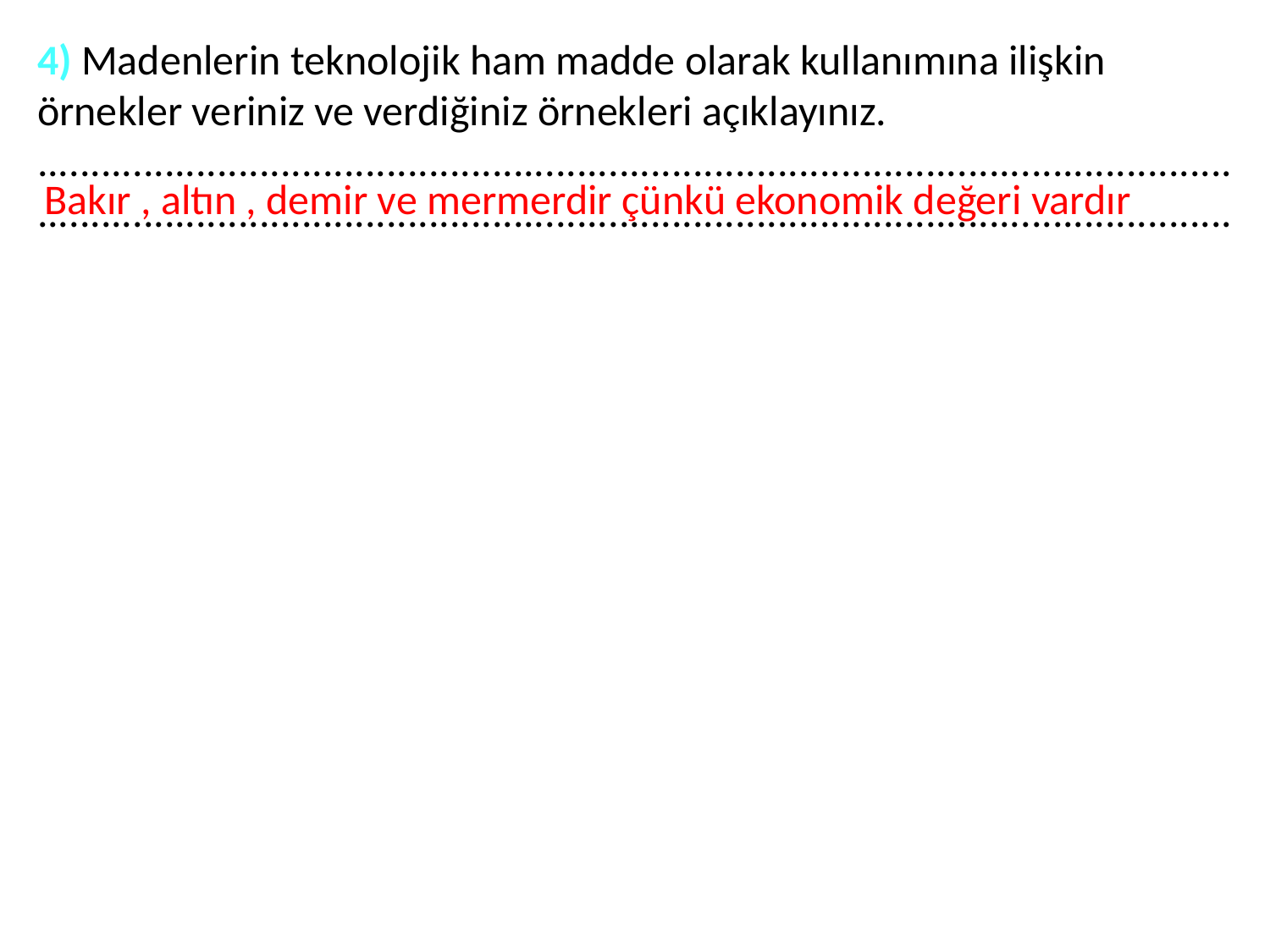

4) Madenlerin teknolojik ham madde olarak kullanımına ilişkin örnekler veriniz ve verdiğiniz örnekleri açıklayınız.
.................................................................................................................
.................................................................................................................
Bakır , altın , demir ve mermerdir çünkü ekonomik değeri vardır